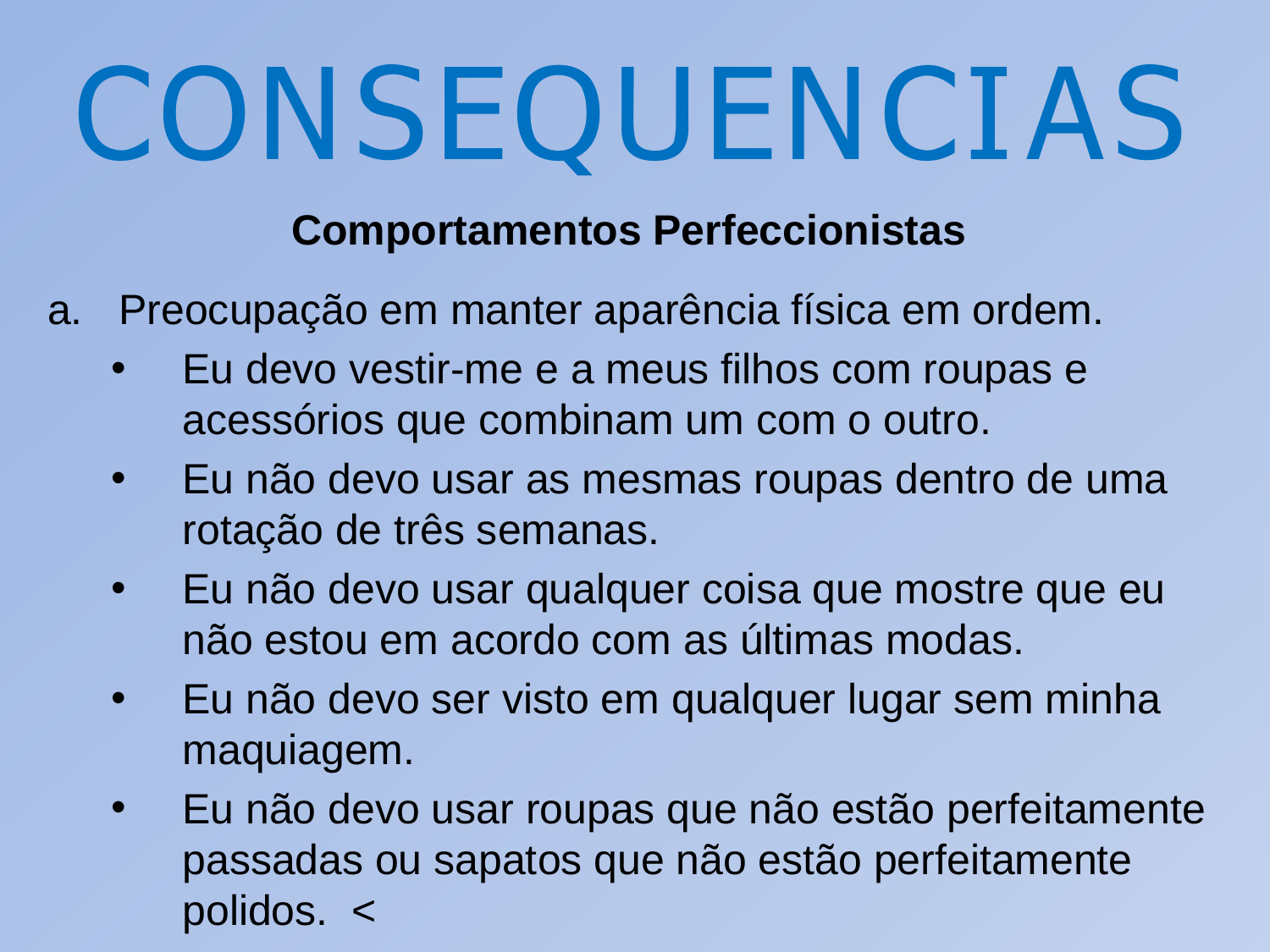

CONSEQUENCIAS

Comportamentos Perfeccionistas

Preocupação em manter aparência física em ordem.
Eu devo vestir-me e a meus filhos com roupas e acessórios que combinam um com o outro.
Eu não devo usar as mesmas roupas dentro de uma rotação de três semanas.
Eu não devo usar qualquer coisa que mostre que eu não estou em acordo com as últimas modas.
Eu não devo ser visto em qualquer lugar sem minha maquiagem.
Eu não devo usar roupas que não estão perfeitamente passadas ou sapatos que não estão perfeitamente polidos.  <